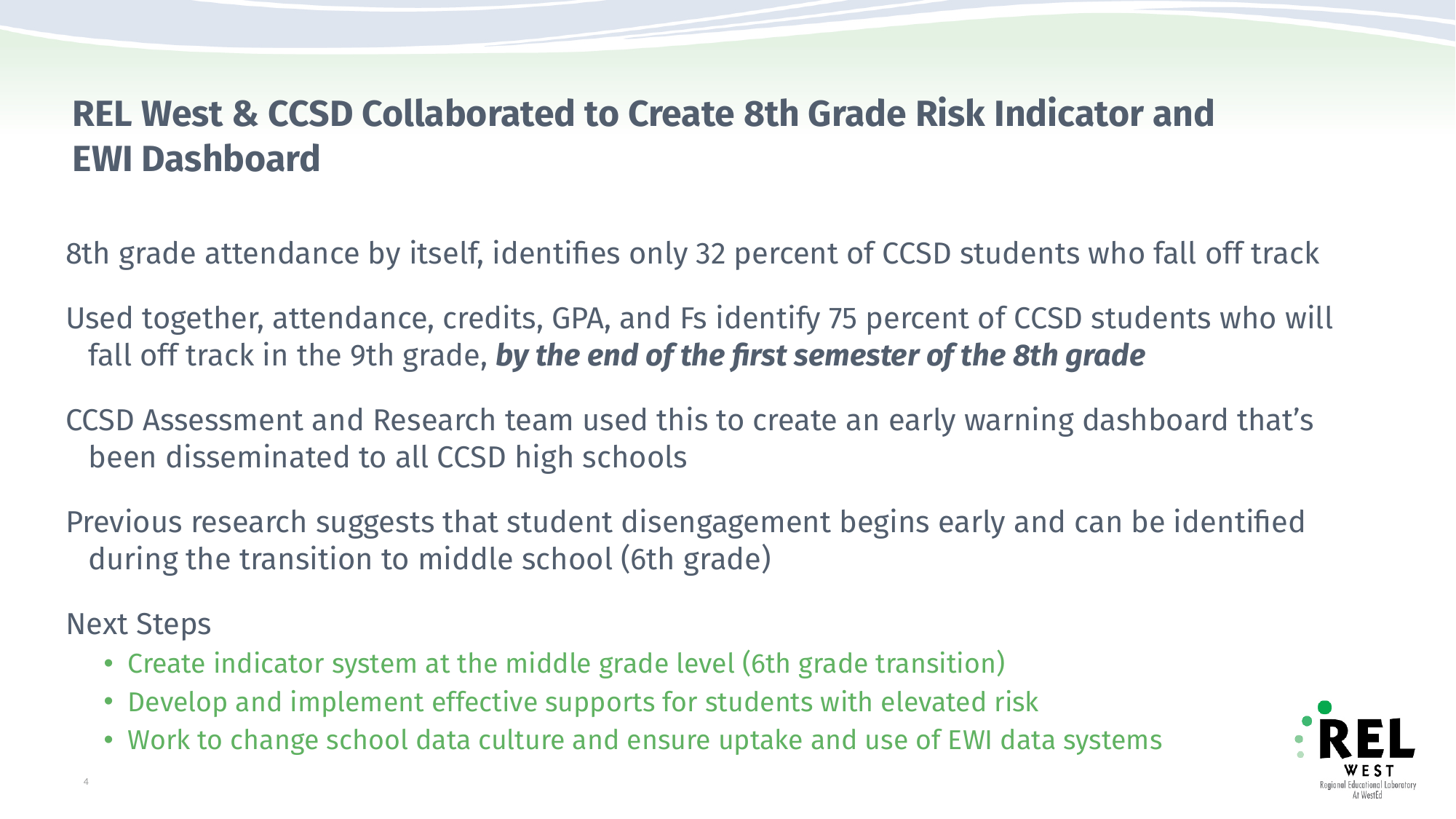

# REL West & CCSD Collaborated to Create 8th Grade Risk Indicator and EWI Dashboard
8th grade attendance by itself, identifies only 32 percent of CCSD students who fall off track
Used together, attendance, credits, GPA, and Fs identify 75 percent of CCSD students who will fall off track in the 9th grade, by the end of the first semester of the 8th grade
CCSD Assessment and Research team used this to create an early warning dashboard that’s been disseminated to all CCSD high schools
Previous research suggests that student disengagement begins early and can be identified during the transition to middle school (6th grade)
Next Steps
Create indicator system at the middle grade level (6th grade transition)
Develop and implement effective supports for students with elevated risk
Work to change school data culture and ensure uptake and use of EWI data systems
4